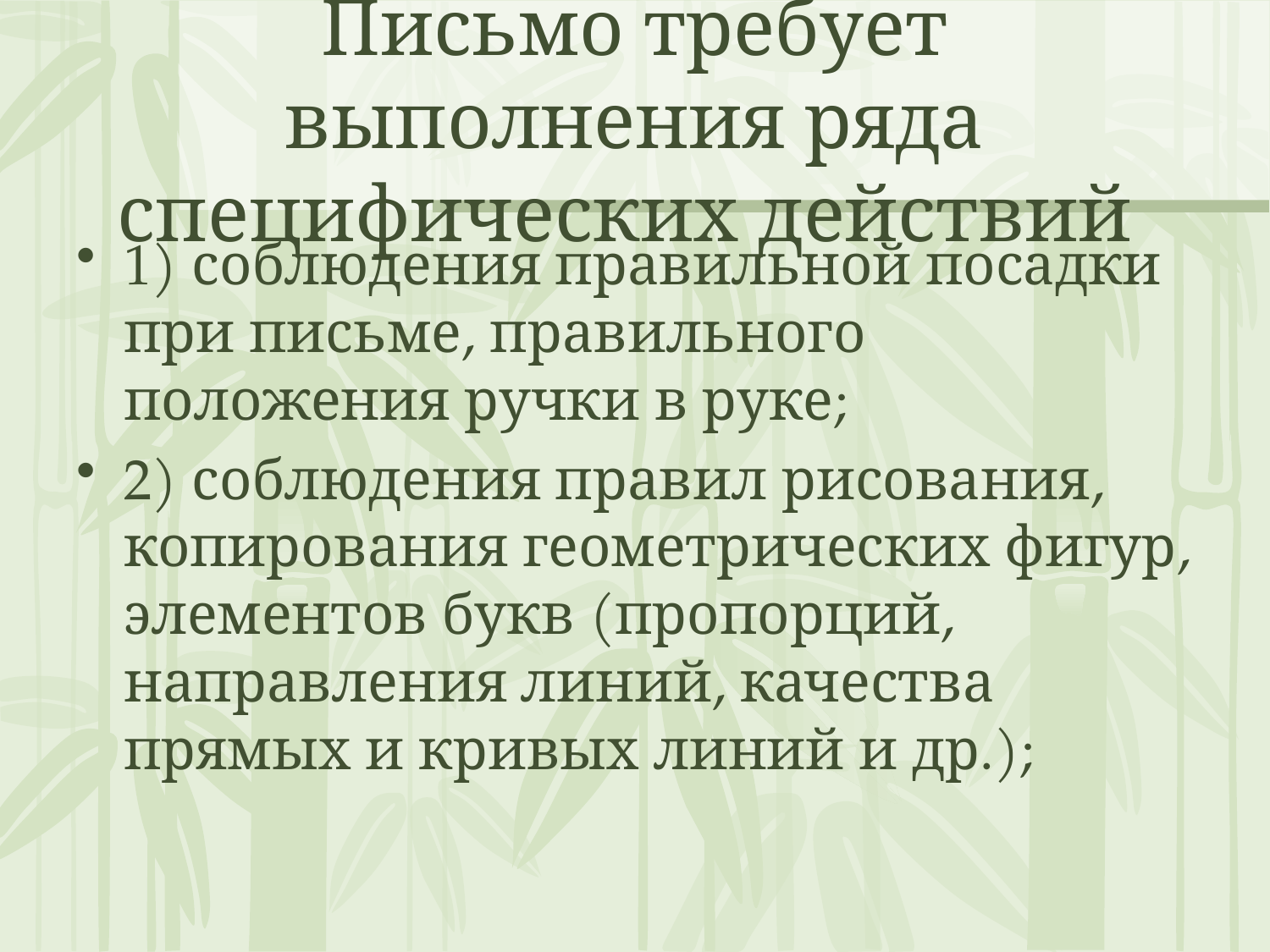

# Письмо требует выполнения ряда специфических действий
1) соблюдения правильной посадки при письме, правильного положения ручки в руке;
2) соблюдения правил рисования, копирования геометрических фигур, элементов букв (пропорций, направления линий, качества прямых и кривых линий и др.);